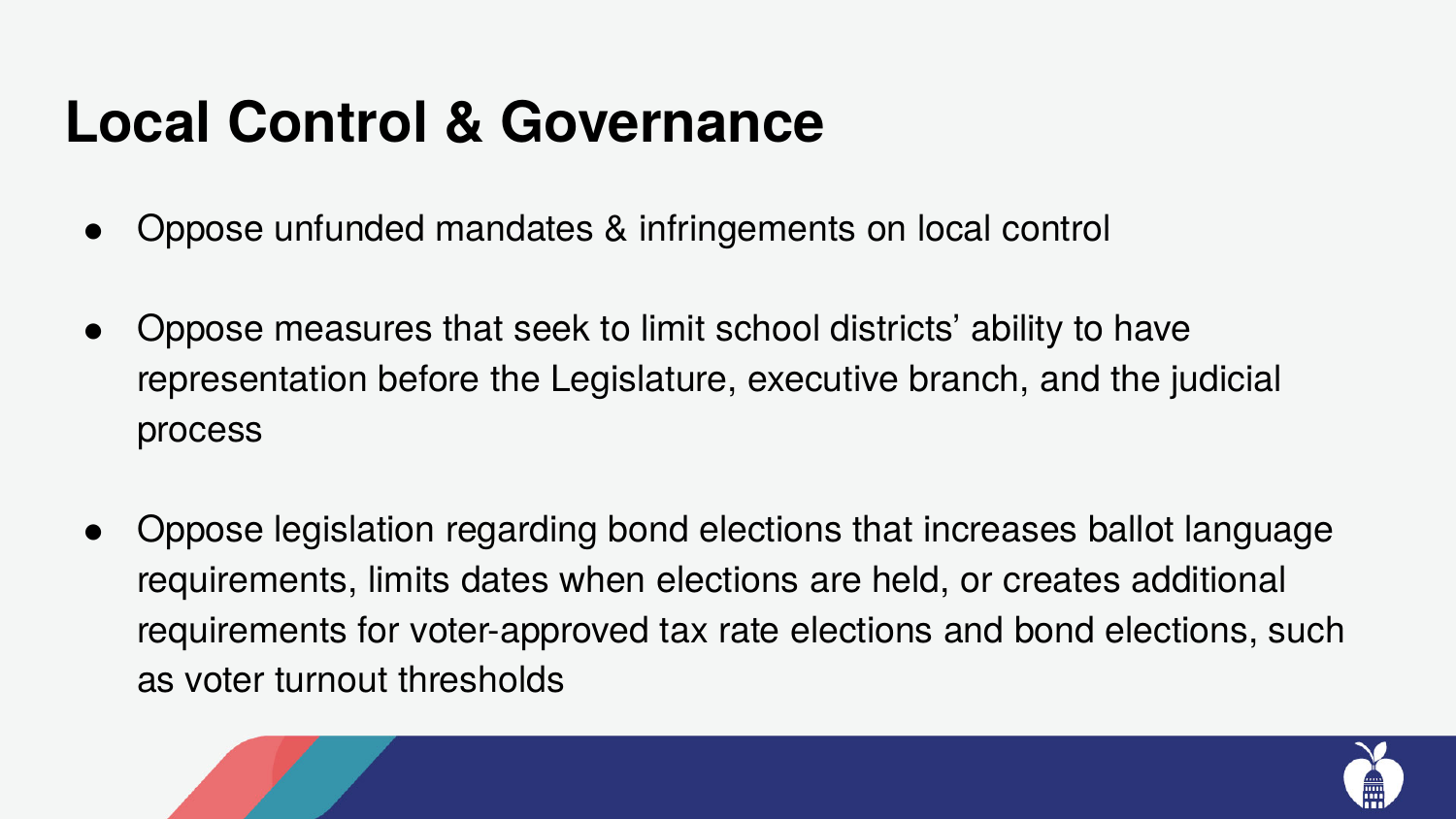

# Local Control & Governance
Oppose unfunded mandates & infringements on local control

Oppose measures that seek to limit school districts’ ability to have representation before the Legislature, executive branch, and the judicial process

Oppose legislation regarding bond elections that increases ballot language requirements, limits dates when elections are held, or creates additional requirements for voter-approved tax rate elections and bond elections, such as voter turnout thresholds